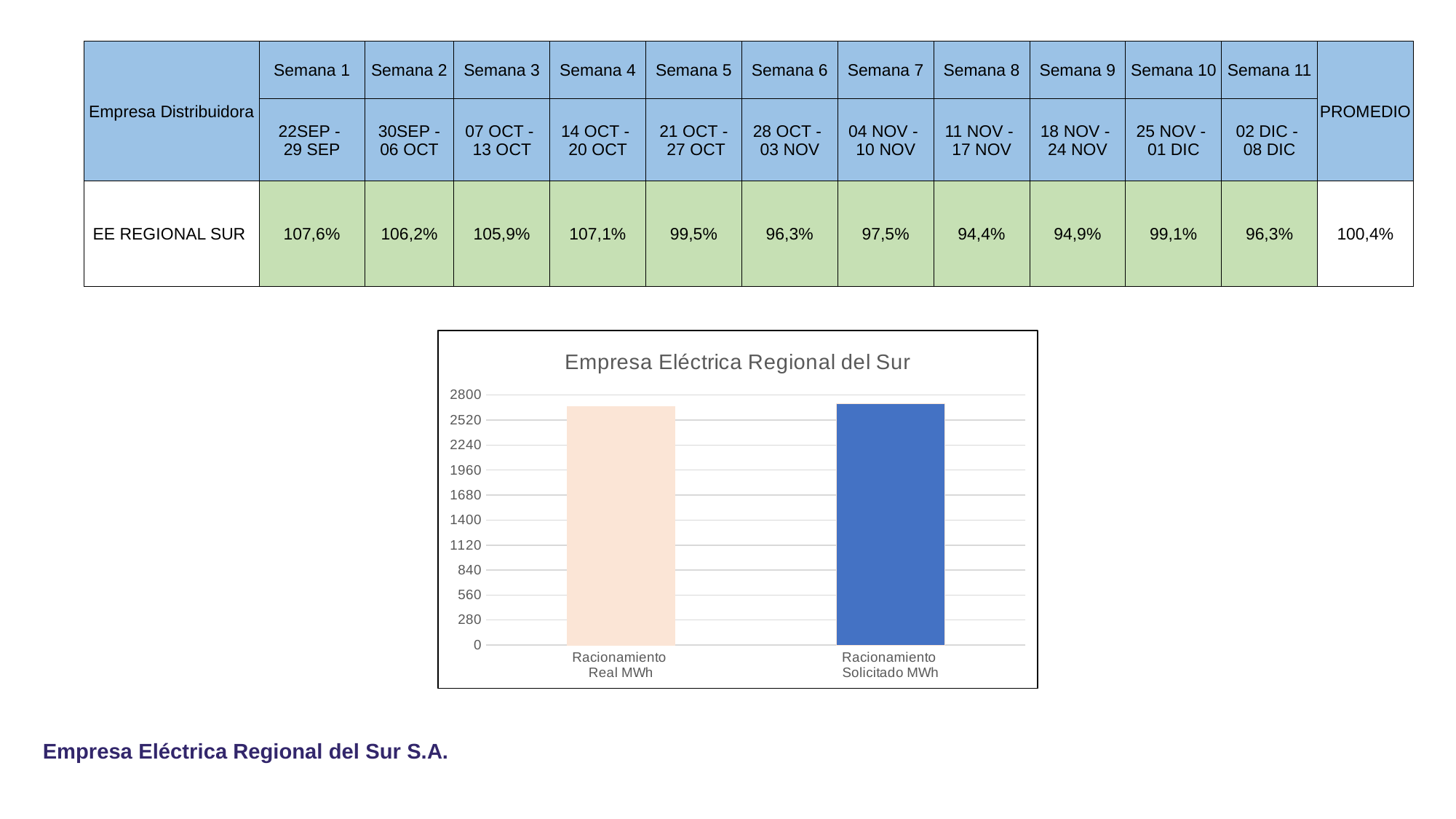

| Empresa Distribuidora | Semana 1 | Semana 2 | Semana 3 | Semana 4 | Semana 5 | Semana 6 | Semana 7 | Semana 8 | Semana 9 | Semana 10 | Semana 11 | PROMEDIO |
| --- | --- | --- | --- | --- | --- | --- | --- | --- | --- | --- | --- | --- |
|  | 22SEP - 29 SEP | 30SEP - 06 OCT | 07 OCT - 13 OCT | 14 OCT - 20 OCT | 21 OCT - 27 OCT | 28 OCT - 03 NOV | 04 NOV - 10 NOV | 11 NOV - 17 NOV | 18 NOV - 24 NOV | 25 NOV - 01 DIC | 02 DIC - 08 DIC |  |
| EE REGIONAL SUR | 107,6% | 106,2% | 105,9% | 107,1% | 99,5% | 96,3% | 97,5% | 94,4% | 94,9% | 99,1% | 96,3% | 100,4% |

### Chart: Empresa Eléctrica Regional del Sur

| Category |  |
|---|---|
| Racionamiento
Real MWh | 2671.4 |
| Racionamiento
Solicitado MWh | 2706.65 |
Empresa Eléctrica Regional del Sur S.A.